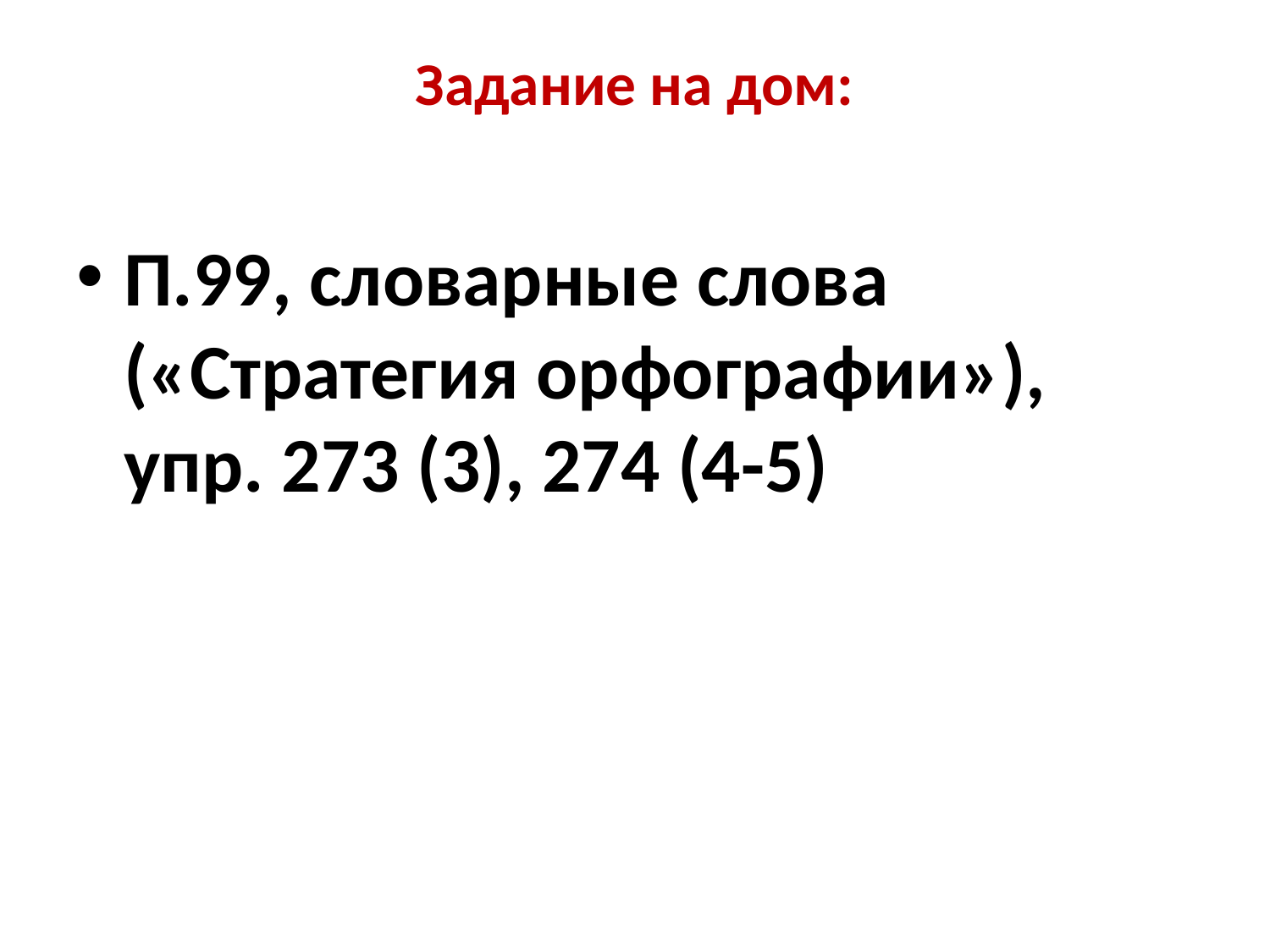

# Задание на дом:
П.99, словарные слова («Стратегия орфографии»), упр. 273 (3), 274 (4-5)